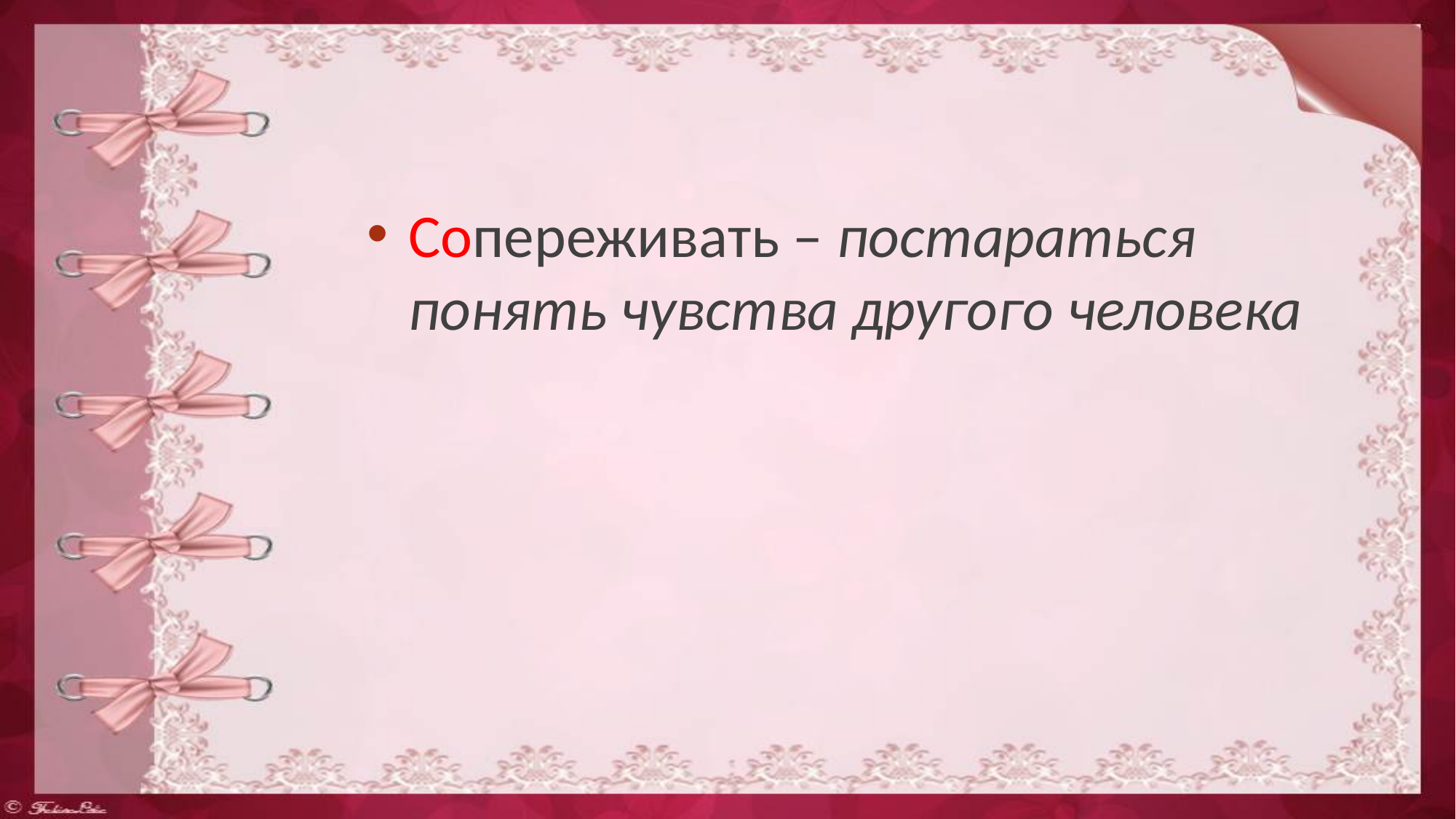

Сопереживать – постараться понять чувства другого человека